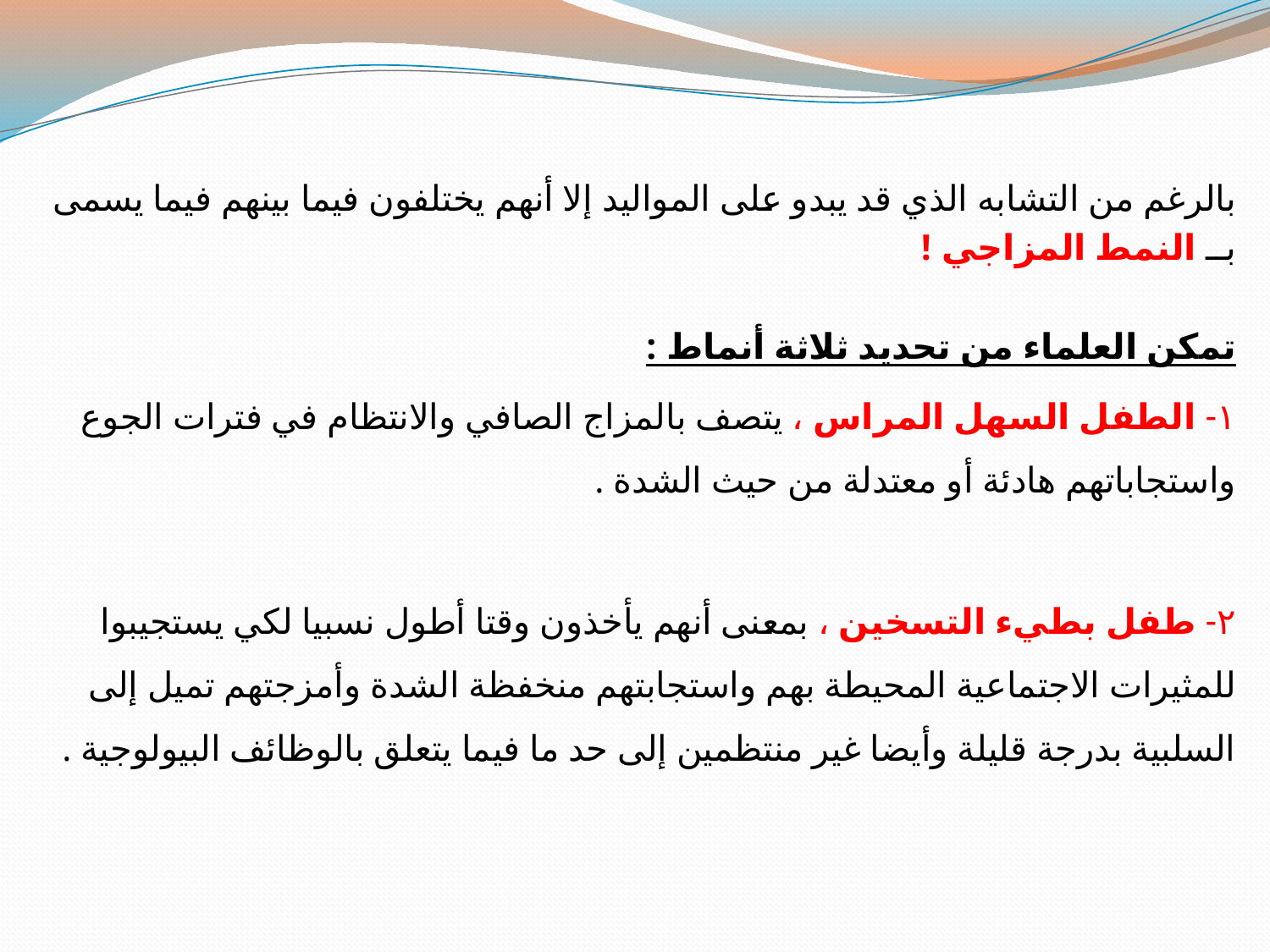

بالرغم من التشابه الذي قد يبدو على المواليد إلا أنهم يختلفون فيما بينهم فيما يسمى
بــ النمط المزاجي !

تمكن العلماء من تحديد ثلاثة أنماط :
١- الطفل السهل المراس ، يتصف بالمزاج الصافي والانتظام في فترات الجوع واستجاباتهم هادئة أو معتدلة من حيث الشدة .

٢- طفل بطيء التسخين ، بمعنى أنهم يأخذون وقتا أطول نسبيا لكي يستجيبوا للمثيرات الاجتماعية المحيطة بهم واستجابتهم منخفظة الشدة وأمزجتهم تميل إلى السلبية بدرجة قليلة وأيضا غير منتظمين إلى حد ما فيما يتعلق بالوظائف البيولوجية .